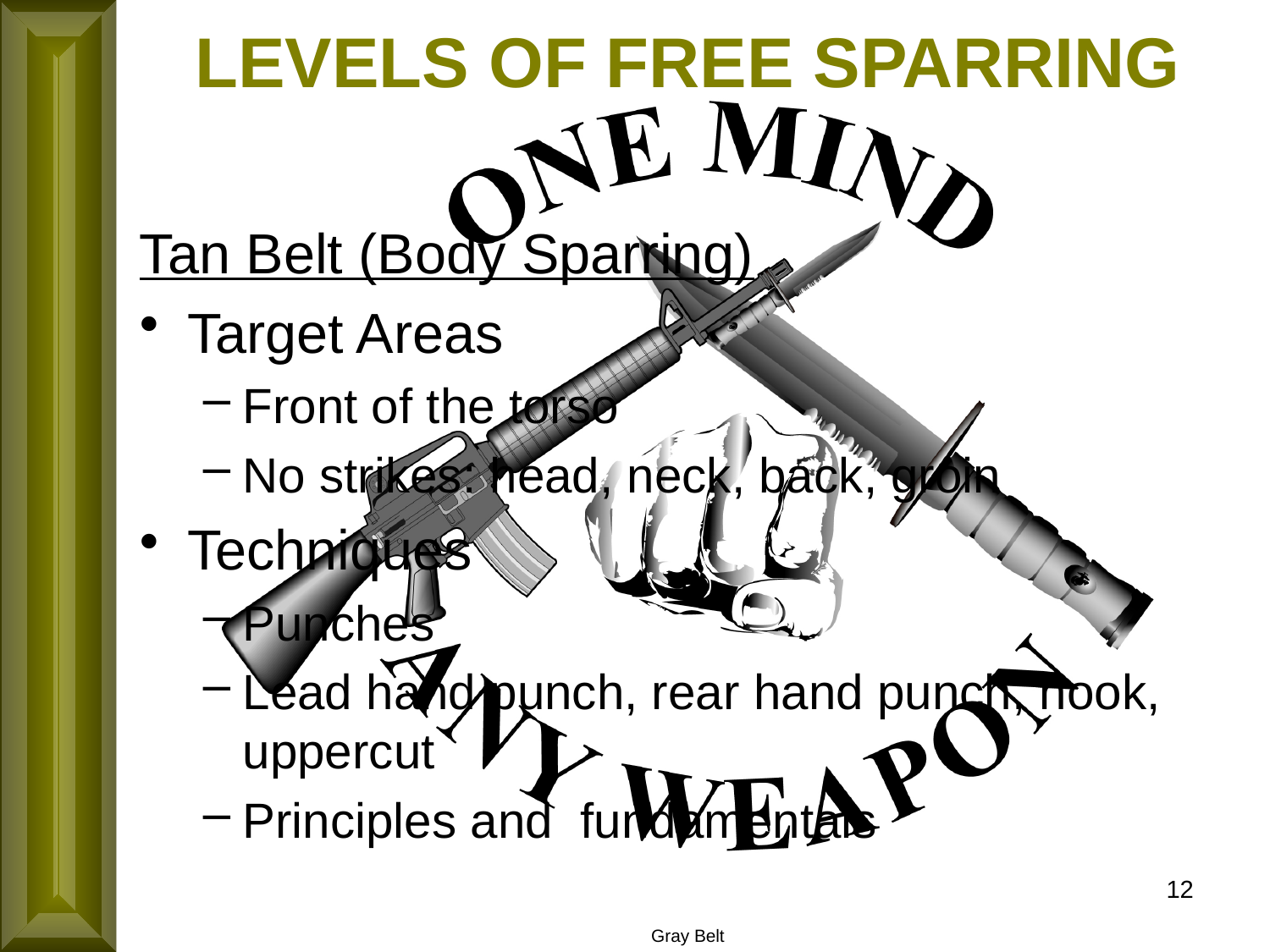

LEVELS OF FREE SPARRING
Tan Belt (Body Sparring)
Target Areas
Front of the torso
No strikes: head, neck, back, groin
Techniques
Punches
Lead hand punch, rear hand punch, hook, uppercut
Principles and  fundamentals
12
Gray Belt